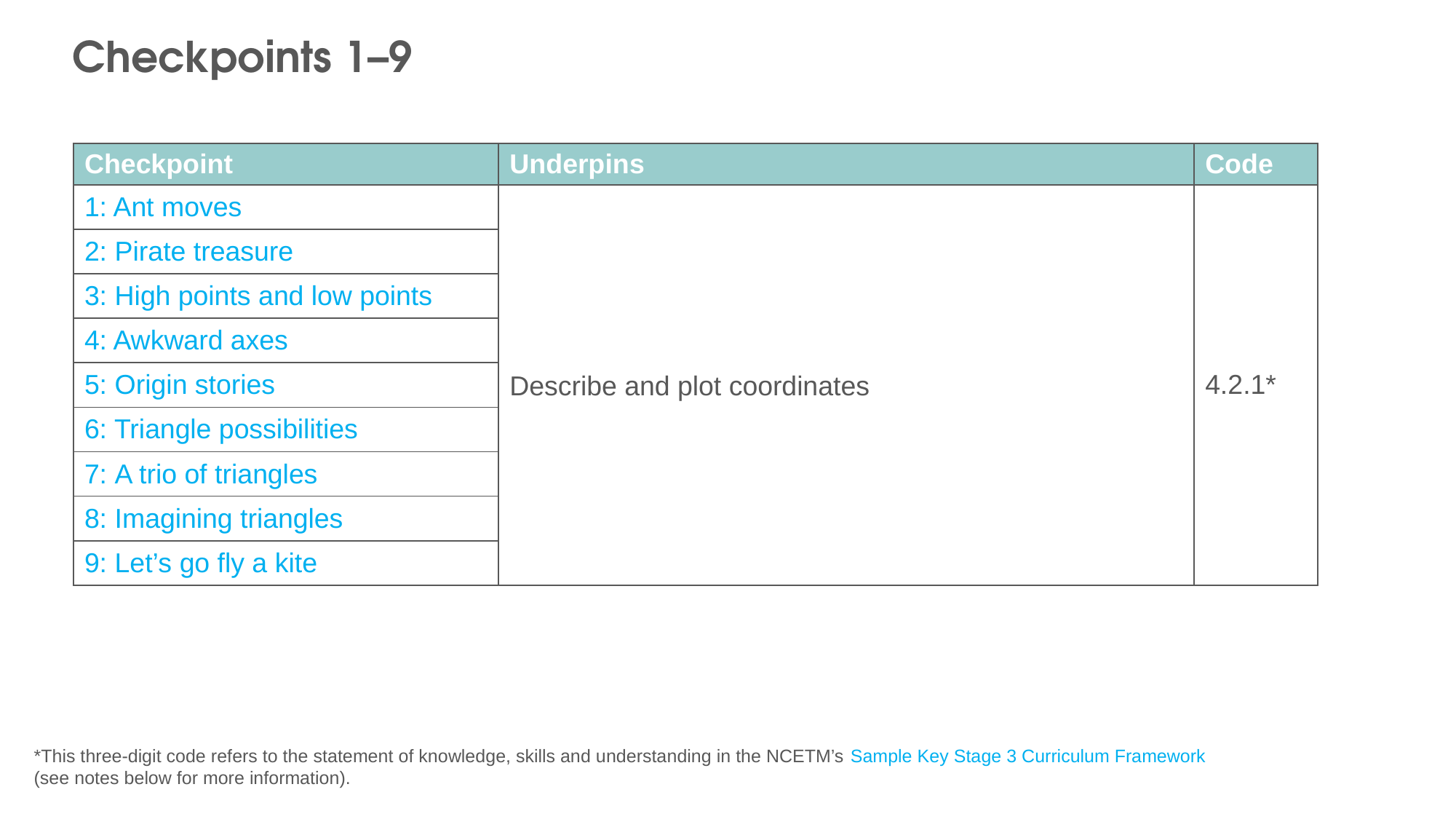

Checkpoints 1–9
| Checkpoint | Underpins | Code |
| --- | --- | --- |
| 1: Ant moves | Describe and plot coordinates | 4.2.1\* |
| 2: Pirate treasure | Identify and explain whether a number is or is not a multiple of a given integer |  |
| 3: High points and low points |  |  |
| 4: Awkward axes |  |  |
| 5: Origin stories |  |  |
| 6: Triangle possibilities |  |  |
| 7: A trio of triangles |  |  |
| 8: Imagining triangles |  |  |
| 9: Let’s go fly a kite |  |  |
*This three-digit code refers to the statement of knowledge, skills and understanding in the NCETM’s Sample Key Stage 3 Curriculum Framework (see notes below for more information).